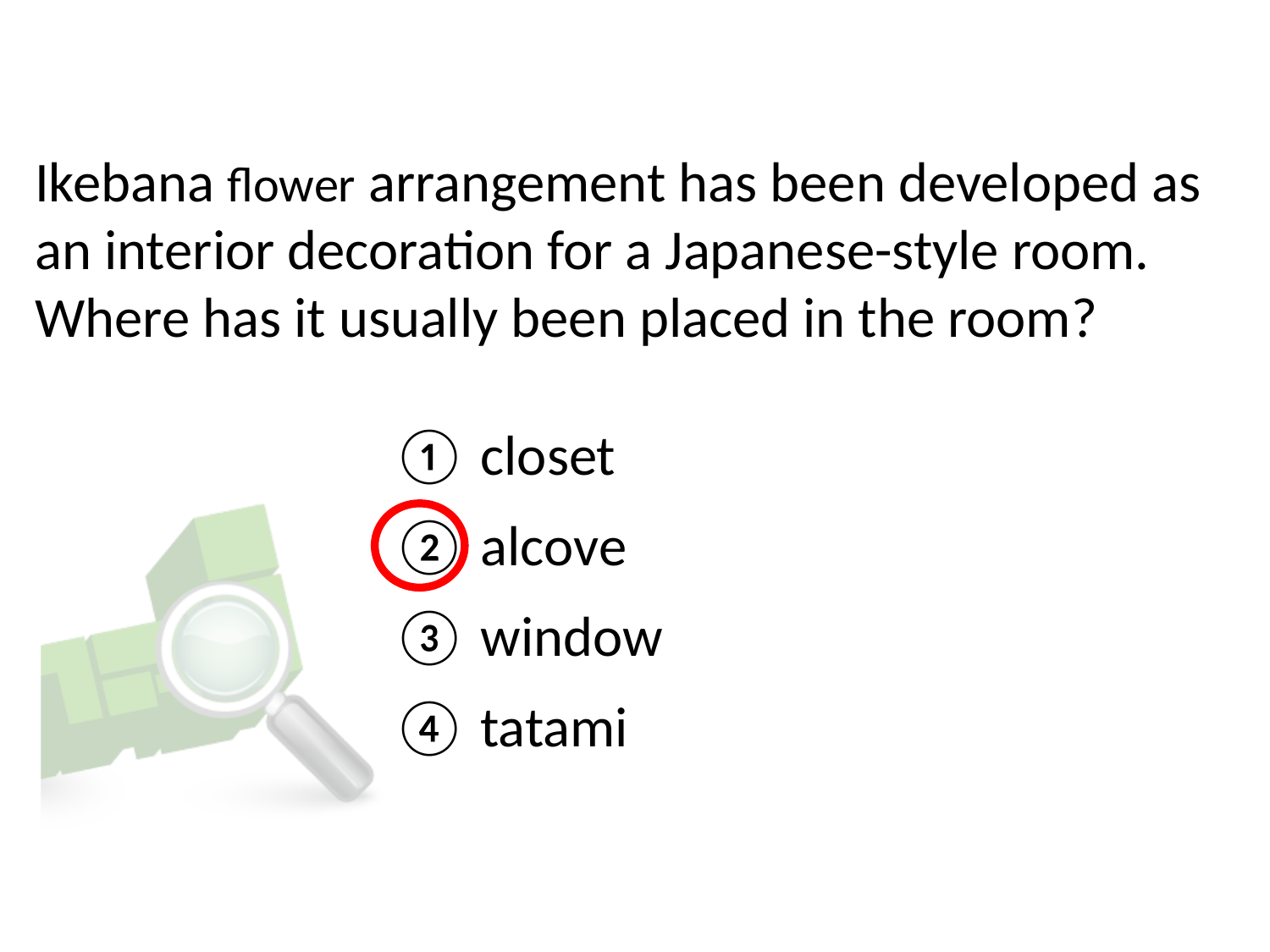

# Ikebana flower arrangement has been developed as an interior decoration for a Japanese-style room. Where has it usually been placed in the room?
① closet
② alcove
③ window
④ tatami